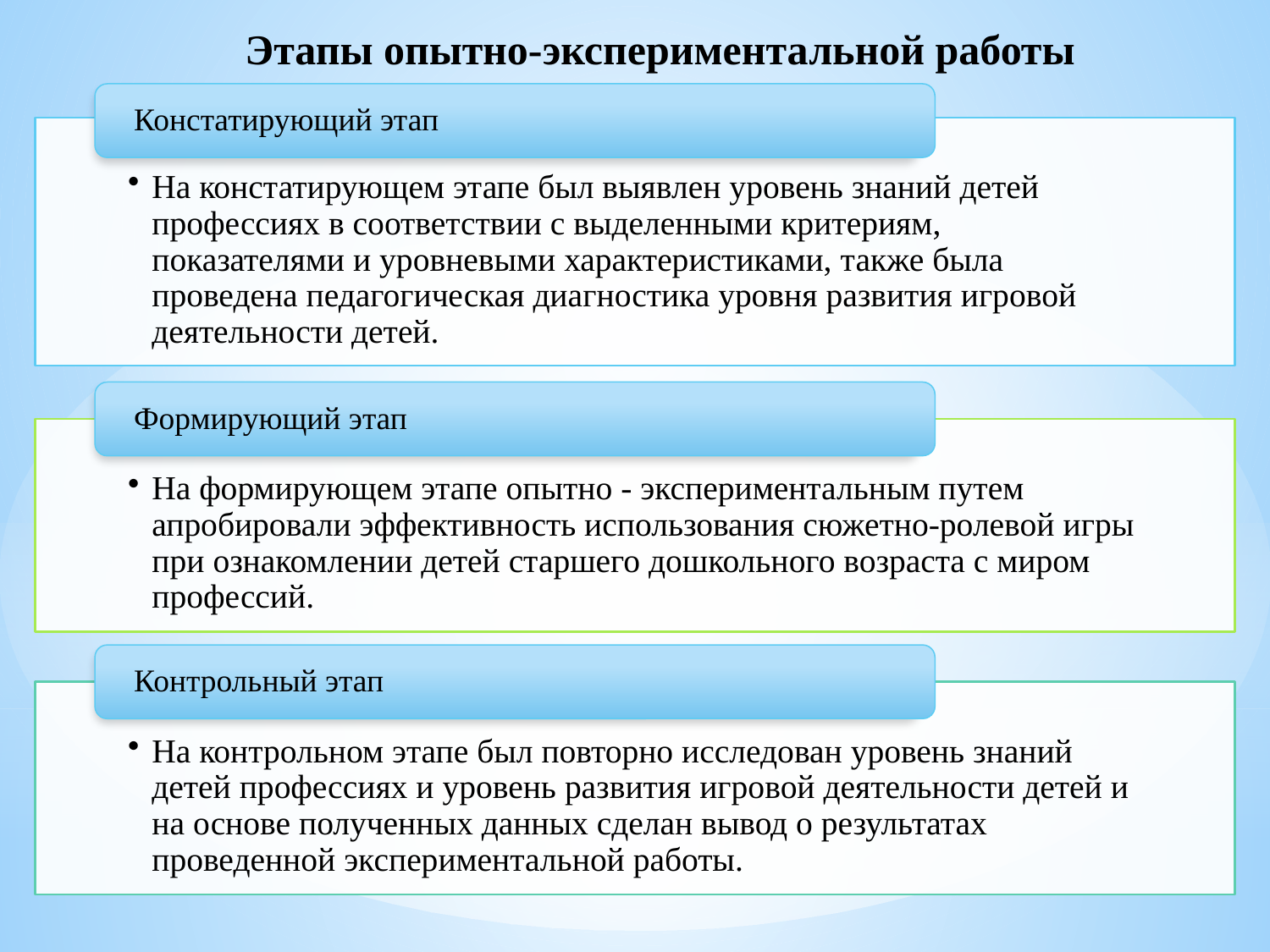

Этапы опытно-экспериментальной работы
На констатирующем этапе был выявлен уровень знаний детей профессиях в соответствии с выделенными критериям, показателями и уровневыми характеристиками, также была проведена педагогическая диагностика уровня развития игровой деятельности детей.
Констатирующий этап
На формирующем этапе опытно - экспериментальным путем апробировали эффективность использования сюжетно-ролевой игры при ознакомлении детей старшего дошкольного возраста с миром профессий.
Формирующий этап
На контрольном этапе был повторно исследован уровень знаний детей профессиях и уровень развития игровой деятельности детей и на основе полученных данных сделан вывод о результатах проведенной экспериментальной работы.
Контрольный этап